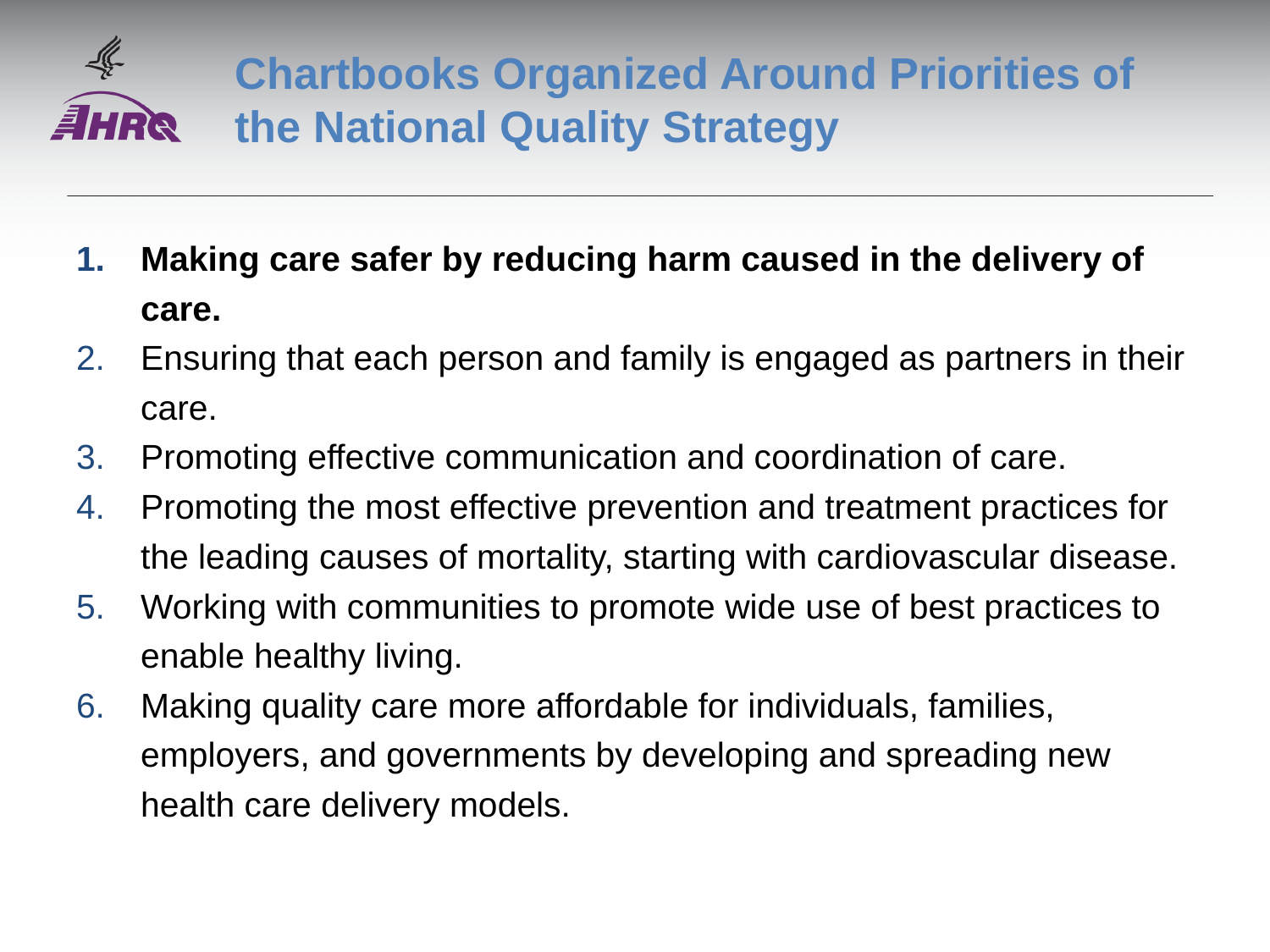

# Chartbooks Organized Around Priorities of the National Quality Strategy
Making care safer by reducing harm caused in the delivery of care.
Ensuring that each person and family is engaged as partners in their care.
Promoting effective communication and coordination of care.
Promoting the most effective prevention and treatment practices for the leading causes of mortality, starting with cardiovascular disease.
Working with communities to promote wide use of best practices to enable healthy living.
Making quality care more affordable for individuals, families, employers, and governments by developing and spreading new health care delivery models.